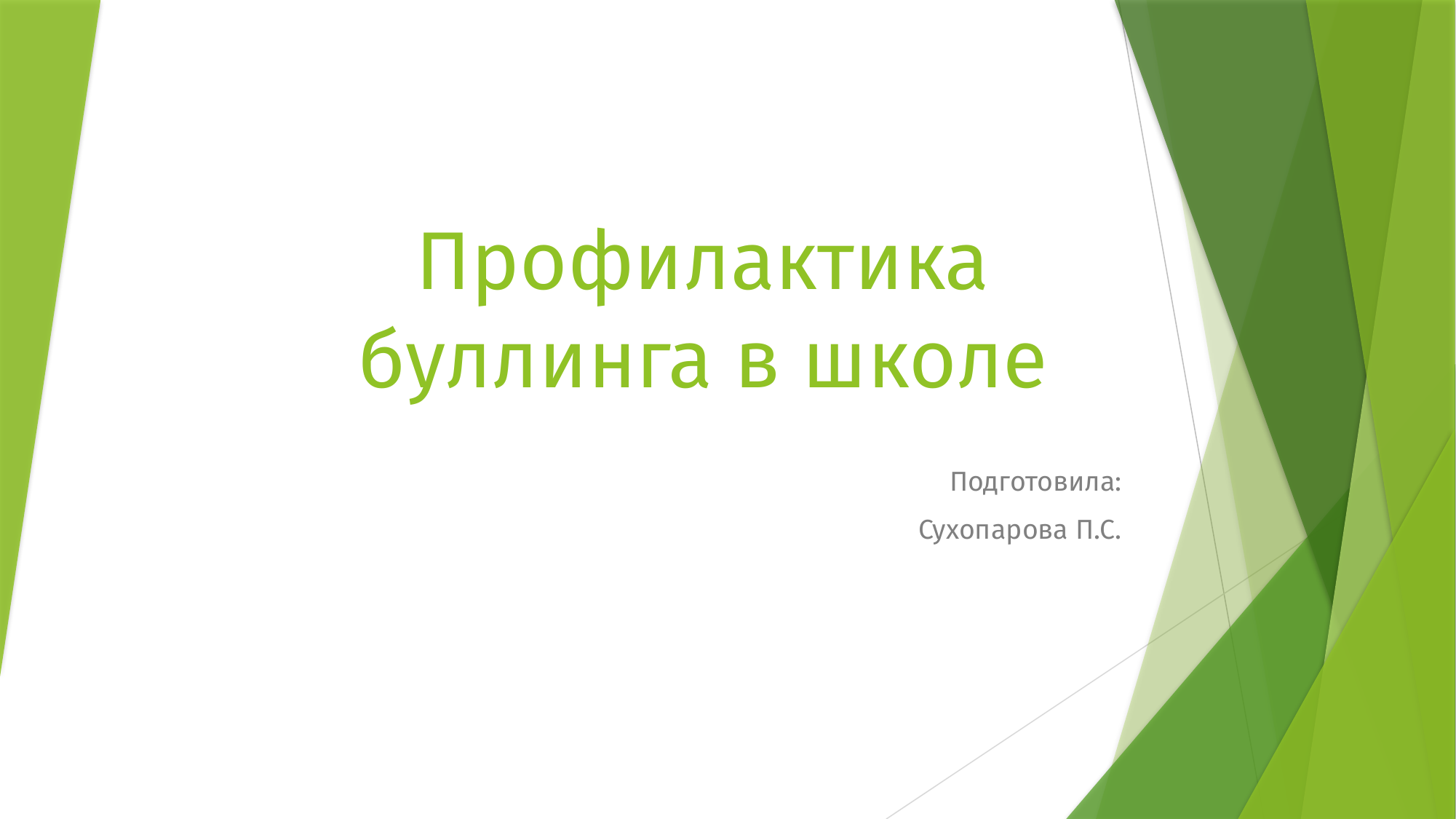

# Профилактика буллинга в школе
Подготовила:
 Сухопарова П.С.